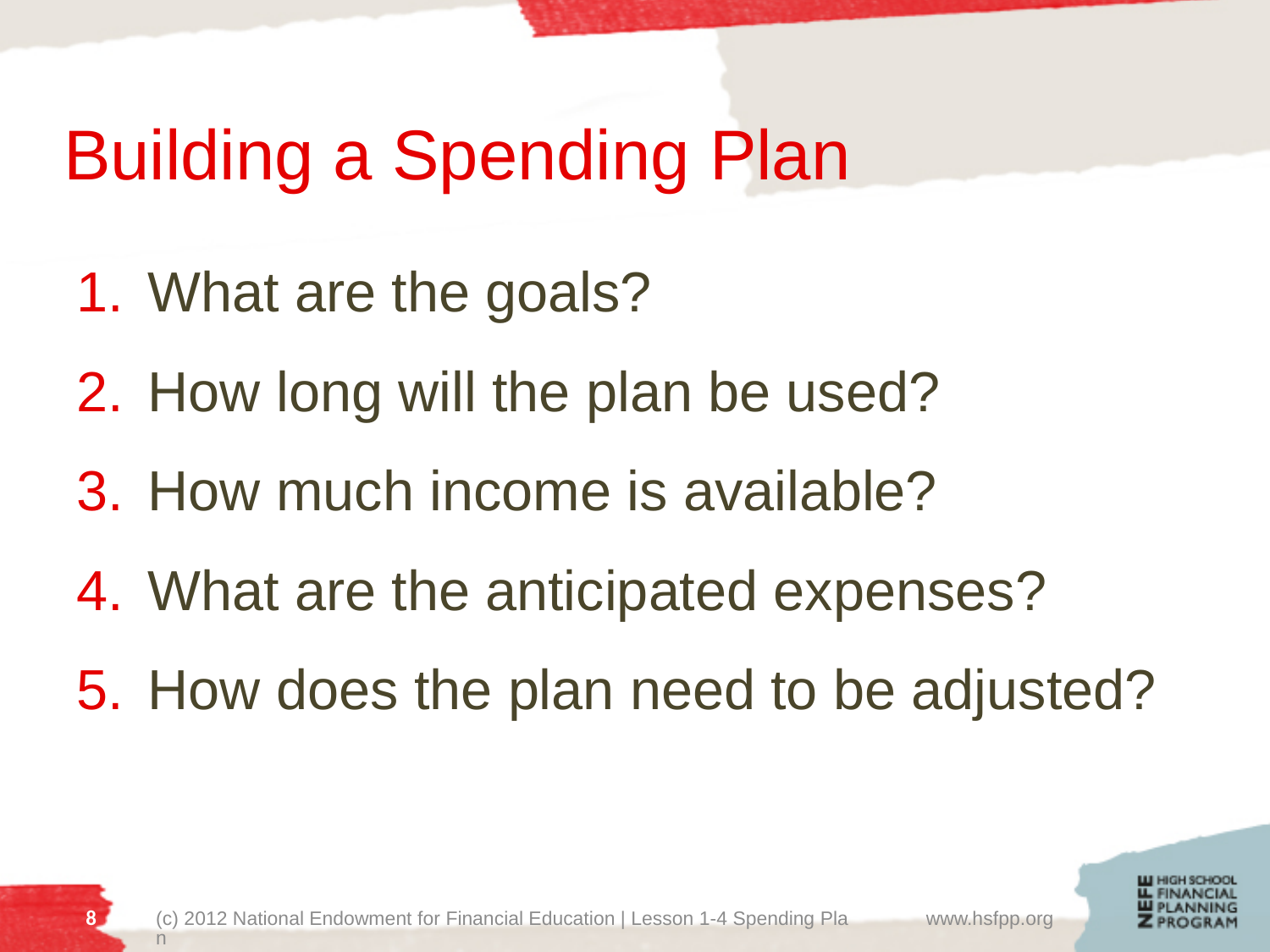

# Building a Spending Plan
What are the goals?
How long will the plan be used?
How much income is available?
What are the anticipated expenses?
How does the plan need to be adjusted?

8
(c) 2012 National Endowment for Financial Education | Lesson 1-4 Spending Plan
www.hsfpp.org